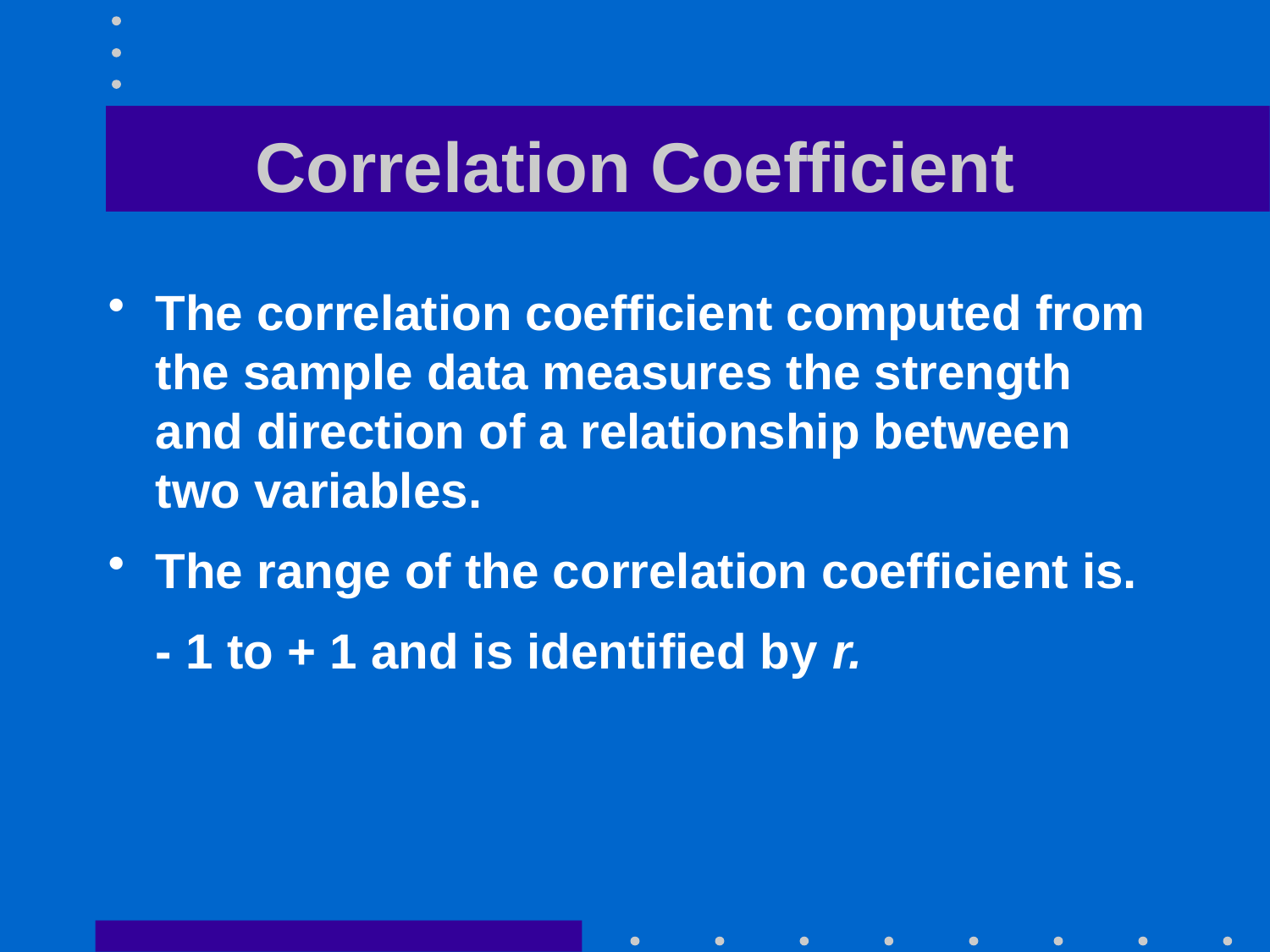

# Correlation Coefficient
The correlation coefficient computed from the sample data measures the strength and direction of a relationship between two variables.
The range of the correlation coefficient is.
	- 1 to + 1 and is identified by r.